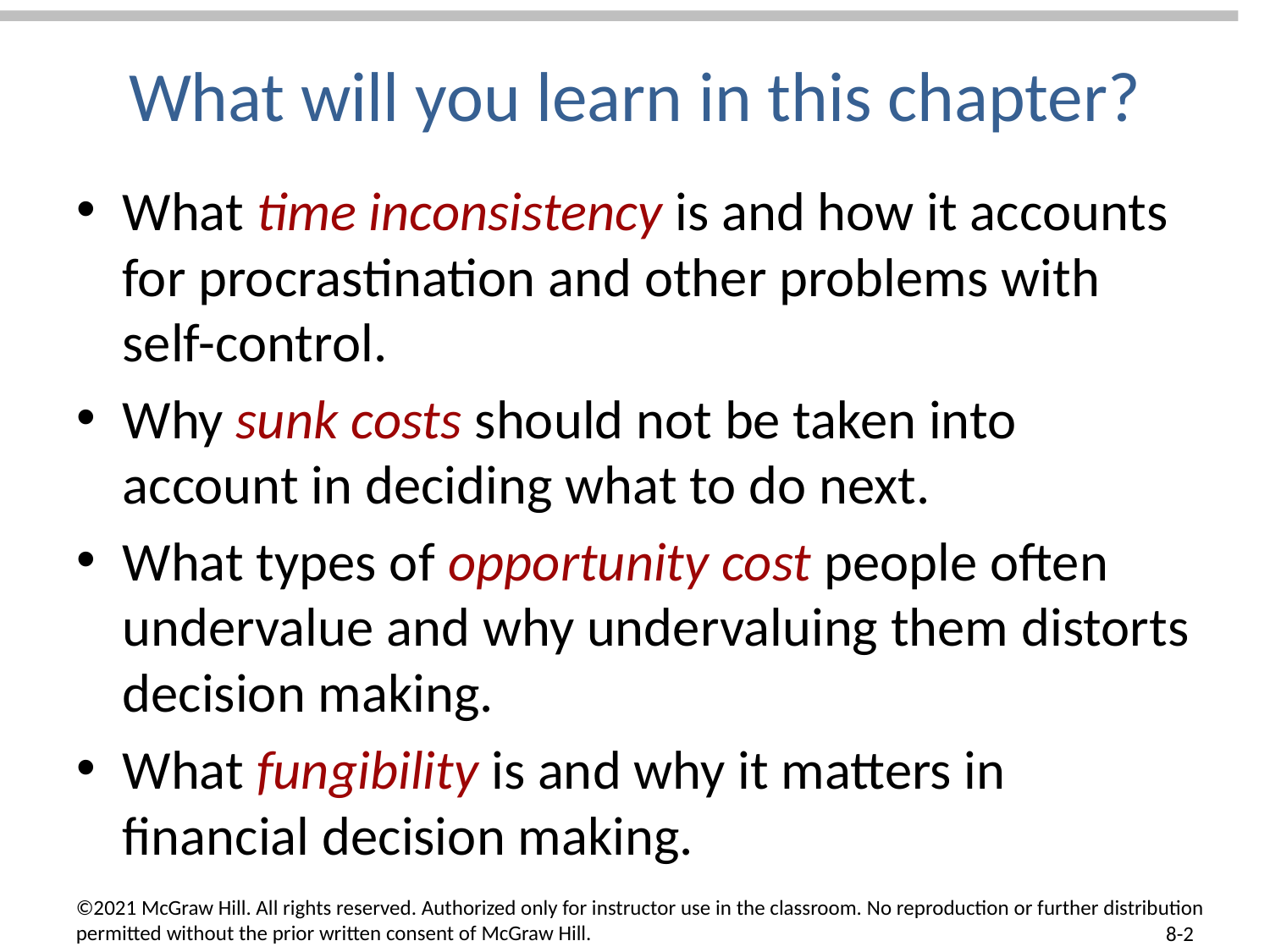

# What will you learn in this chapter?
What time inconsistency is and how it accounts for procrastination and other problems with self-control.
Why sunk costs should not be taken into account in deciding what to do next.
What types of opportunity cost people often undervalue and why undervaluing them distorts decision making.
What fungibility is and why it matters in financial decision making.